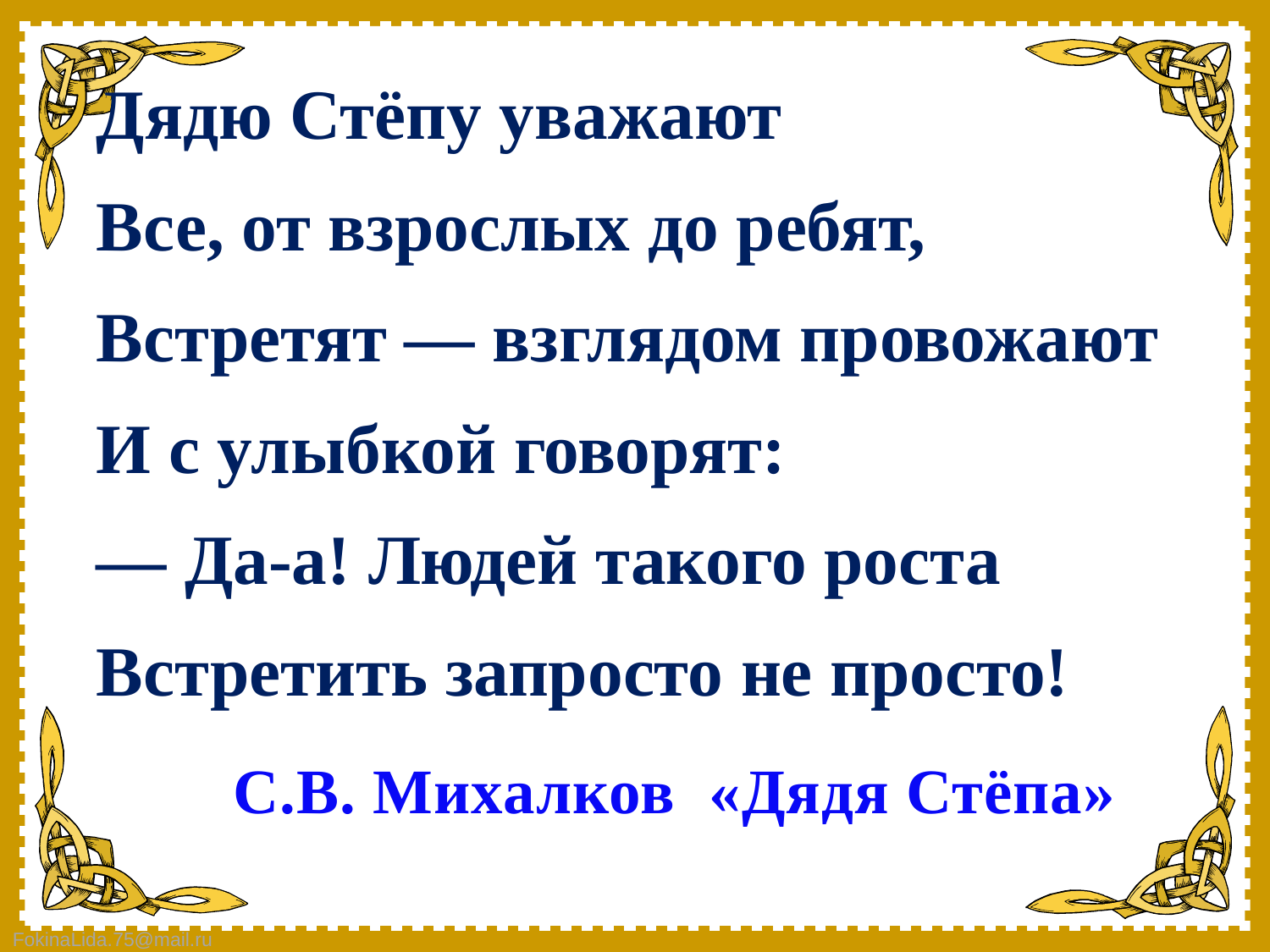

Дядю Стёпу уважают
Все, от взрослых до ребят,
Встретят — взглядом провожают
И с улыбкой говорят:
— Да-а! Людей такого роста
Встретить запросто не просто!
С.В. Михалков  «Дядя Стёпа»